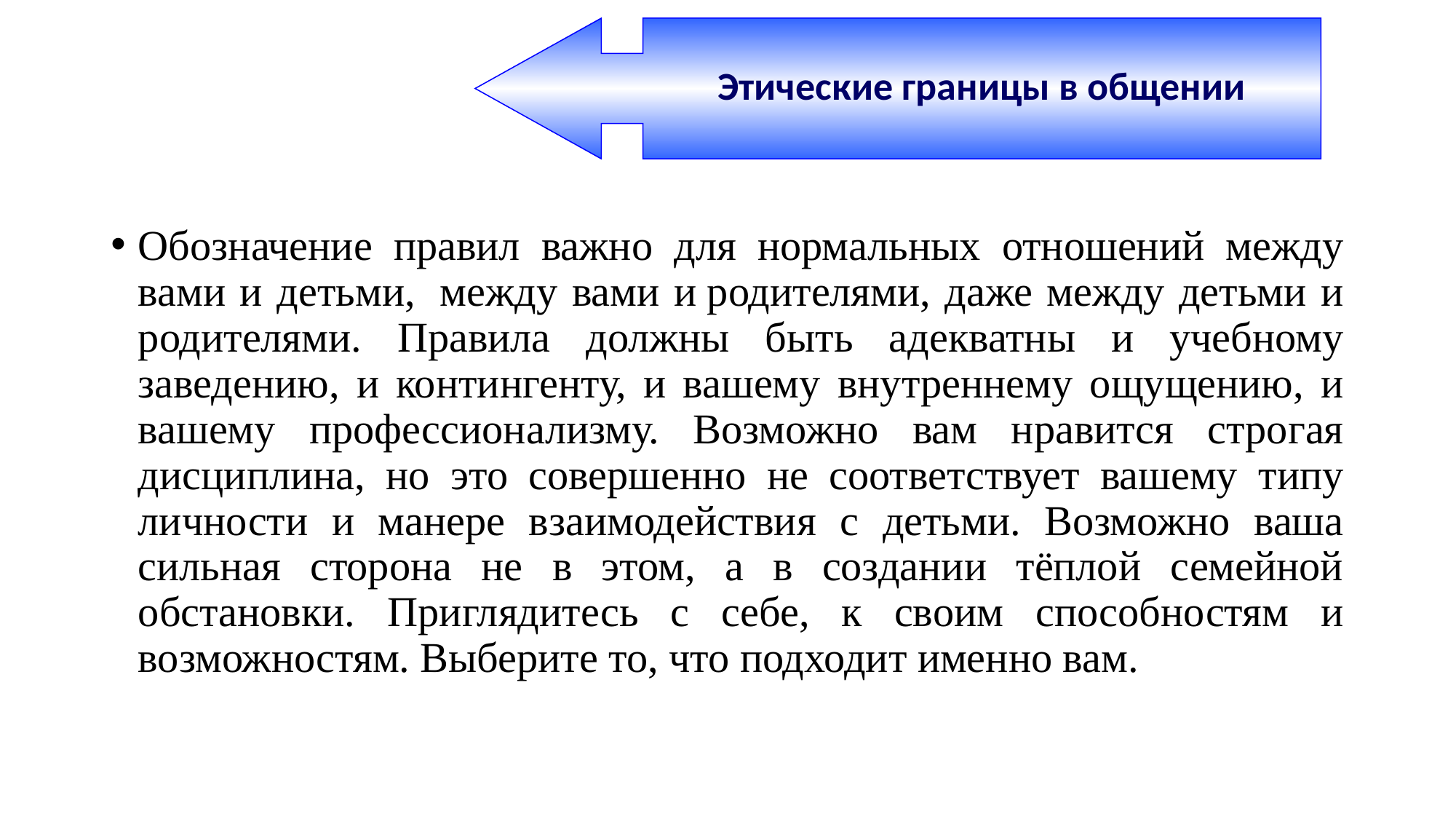

Этические границы в общении
Обозначение правил важно для нормальных отношений между вами и детьми,  между вами и родителями, даже между детьми и родителями. Правила должны быть адекватны и учебному заведению, и контингенту, и вашему внутреннему ощущению, и вашему профессионализму. Возможно вам нравится строгая дисциплина, но это совершенно не соответствует вашему типу личности и манере взаимодействия с детьми. Возможно ваша сильная сторона не в этом, а в создании тёплой семейной обстановки. Приглядитесь с себе, к своим способностям и возможностям. Выберите то, что подходит именно вам.